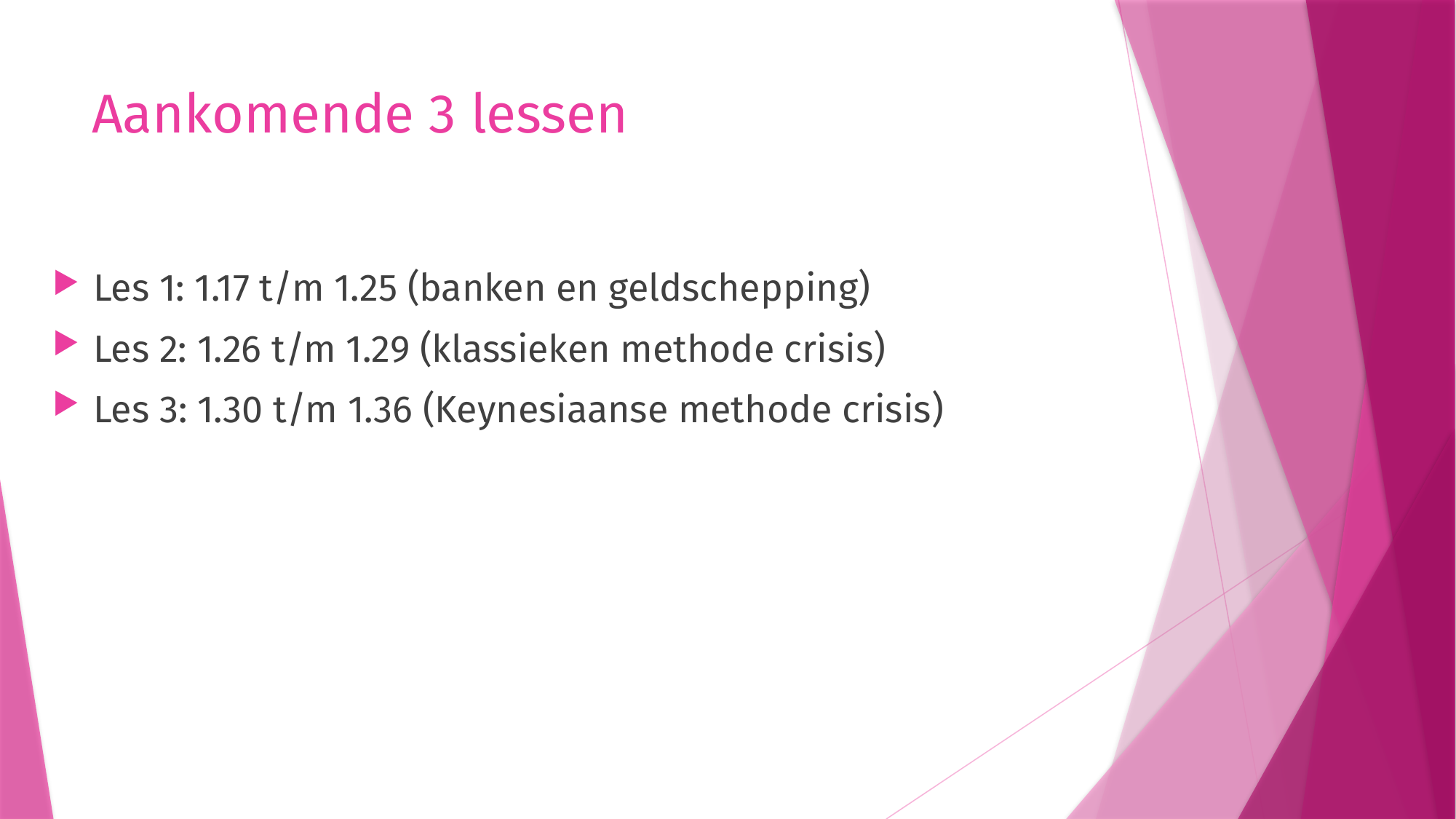

# Aankomende 3 lessen
Les 1: 1.17 t/m 1.25 (banken en geldschepping)
Les 2: 1.26 t/m 1.29 (klassieken methode crisis)
Les 3: 1.30 t/m 1.36 (Keynesiaanse methode crisis)